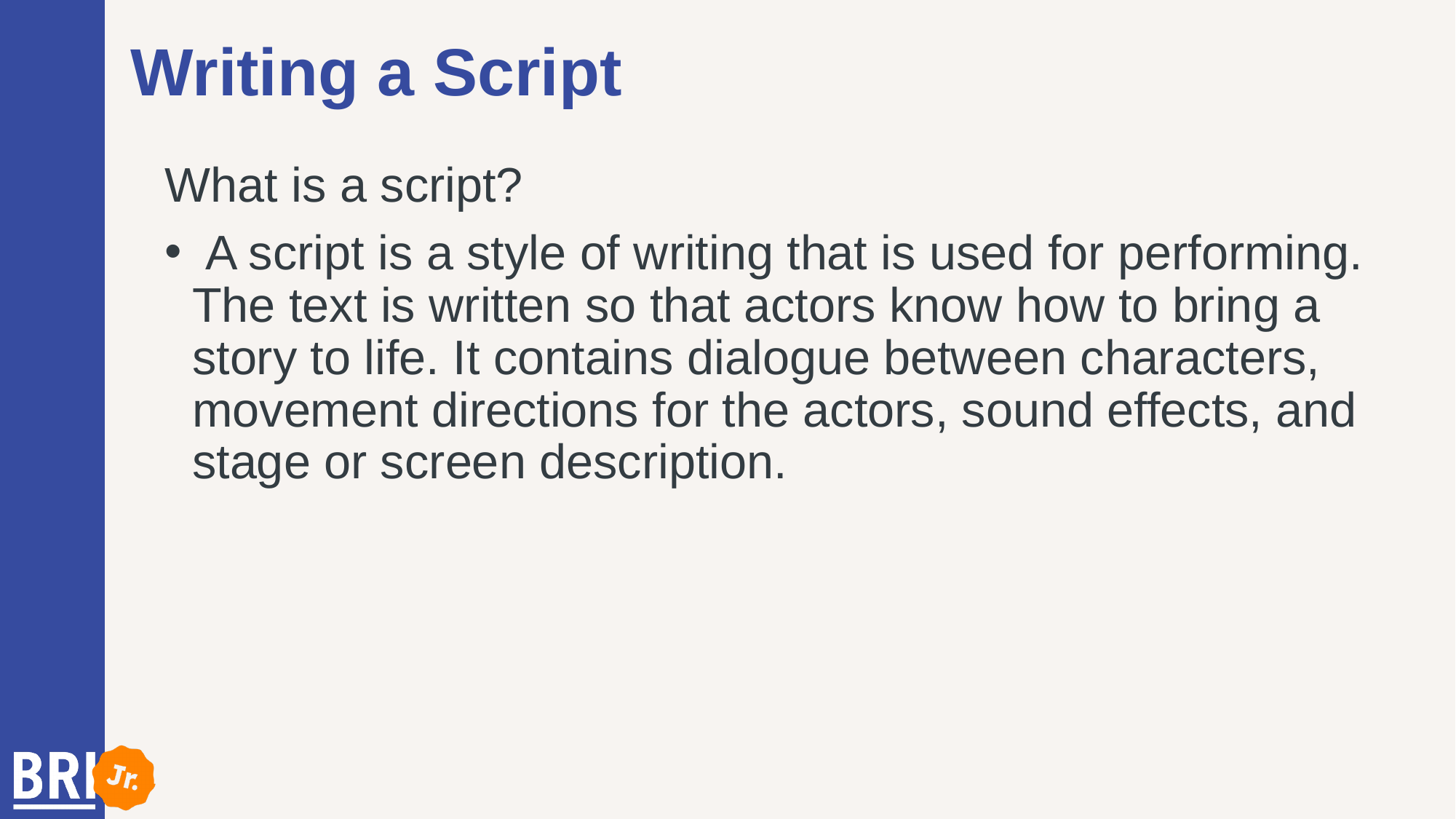

# Writing a Script
What is a script?
 A script is a style of writing that is used for performing. The text is written so that actors know how to bring a story to life. It contains dialogue between characters, movement directions for the actors, sound effects, and stage or screen description.